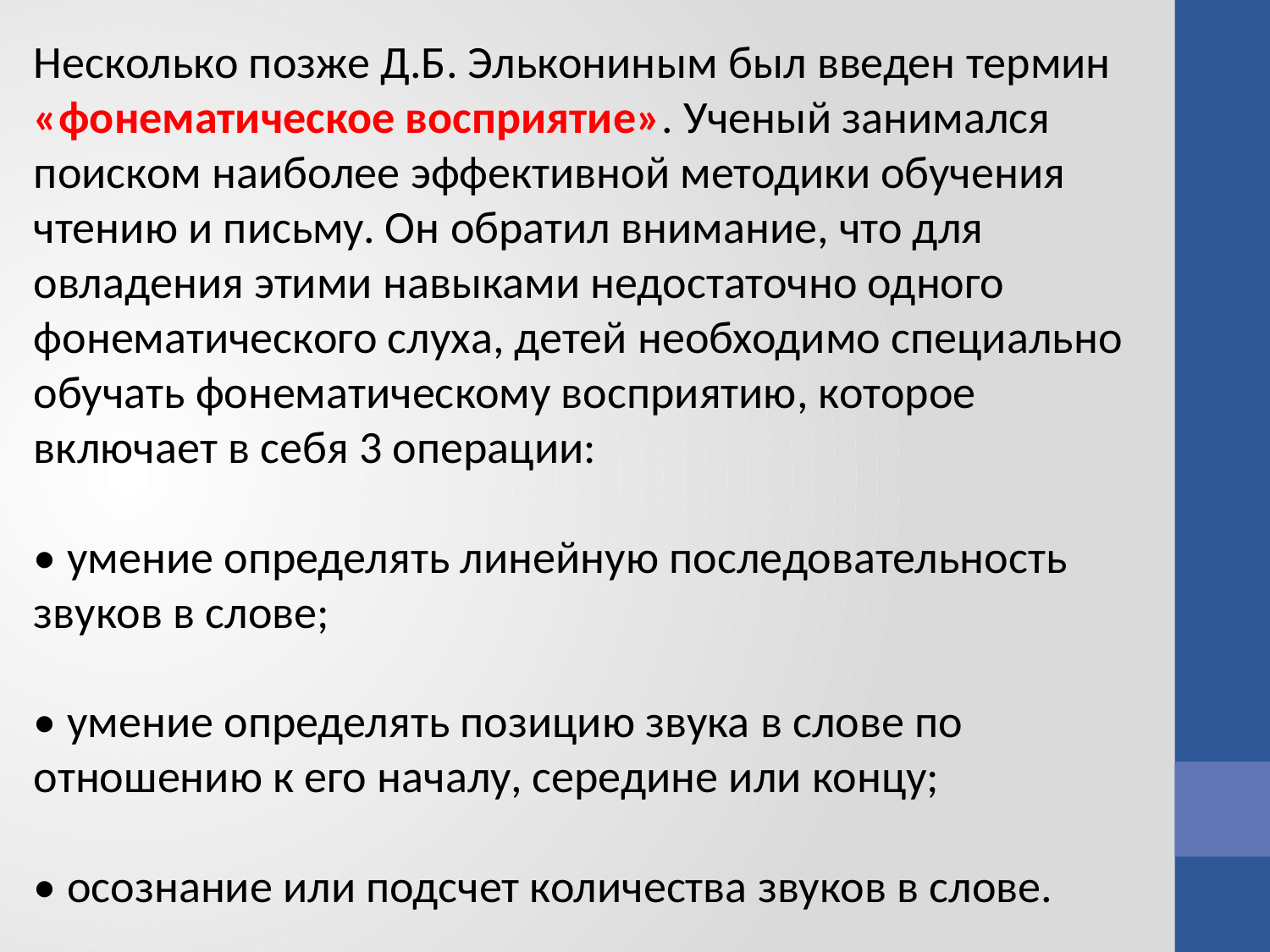

Несколько позже Д.Б. Элькониным был введен термин «фонематическое восприятие». Ученый занимался поиском наиболее эффективной методики обучения чтению и письму. Он обратил внимание, что для овладения этими навыками недостаточно одного фонематического слуха, детей необходимо специально обучать фонематическому восприятию, которое включает в себя 3 операции:

• умение определять линейную последовательность звуков в слове;

• умение определять позицию звука в слове по отношению к его началу, середине или концу;

• осознание или подсчет количества звуков в слове.